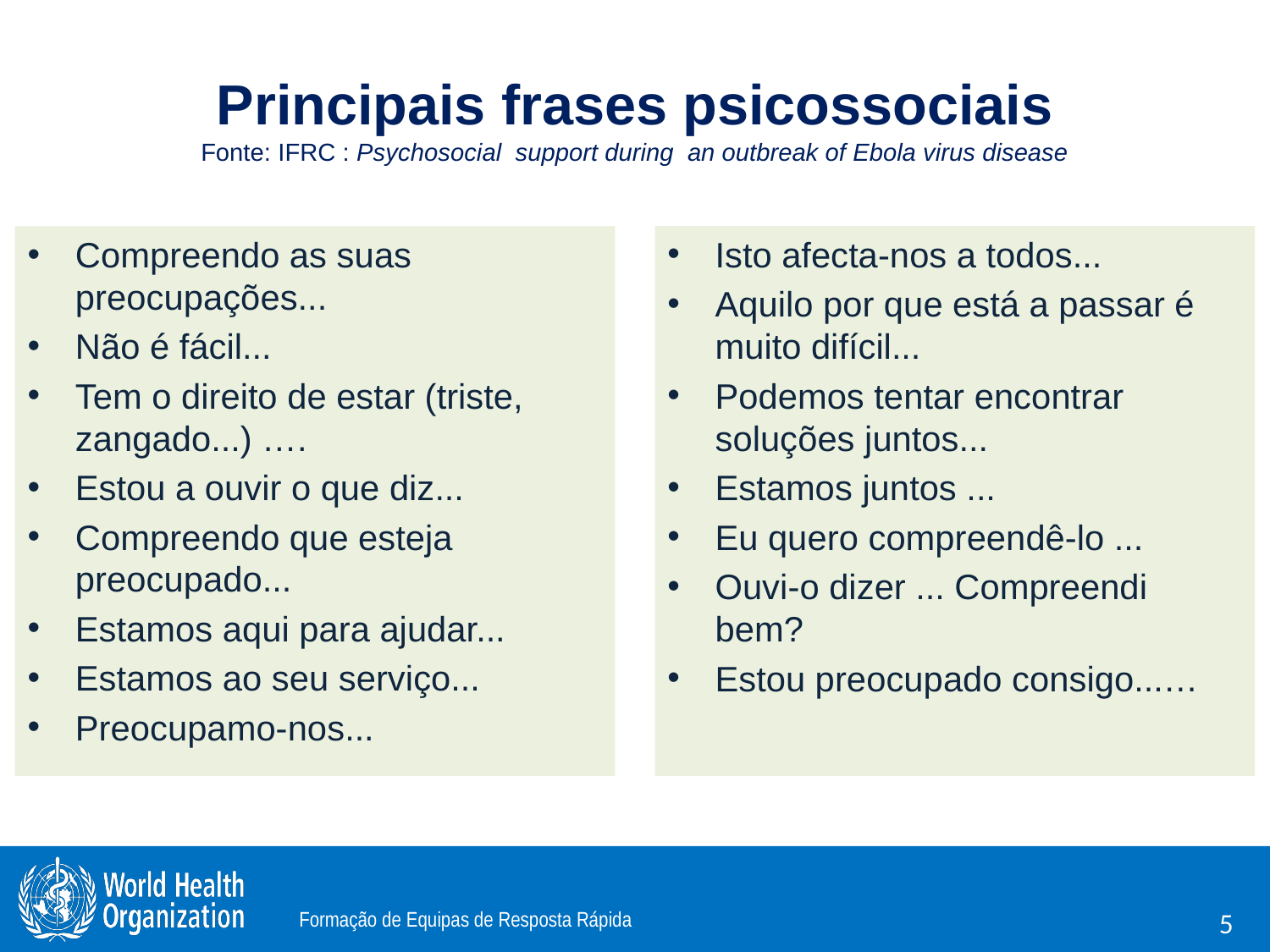

# Principais frases psicossociais Fonte: IFRC : Psychosocial  support during  an outbreak of Ebola virus disease
Compreendo as suas preocupações...
Não é fácil...
Tem o direito de estar (triste, zangado...) ….
Estou a ouvir o que diz...
Compreendo que esteja preocupado...
Estamos aqui para ajudar...
Estamos ao seu serviço...
Preocupamo-nos...
Isto afecta-nos a todos...
Aquilo por que está a passar é muito difícil...
Podemos tentar encontrar soluções juntos...
Estamos juntos ...
Eu quero compreendê-lo ...
Ouvi-o dizer ... Compreendi bem?
Estou preocupado consigo...…